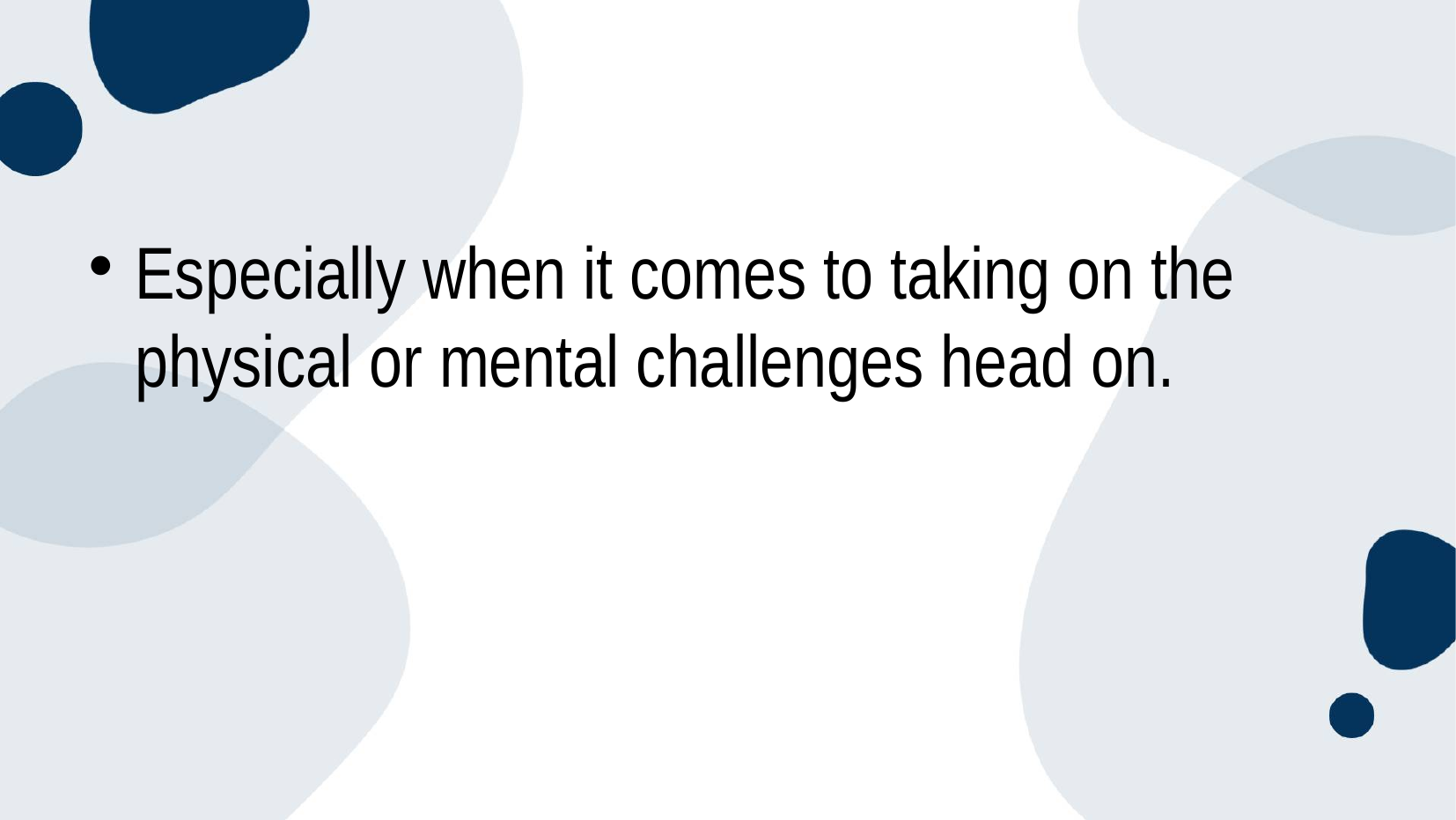

#
Especially when it comes to taking on the physical or mental challenges head on.